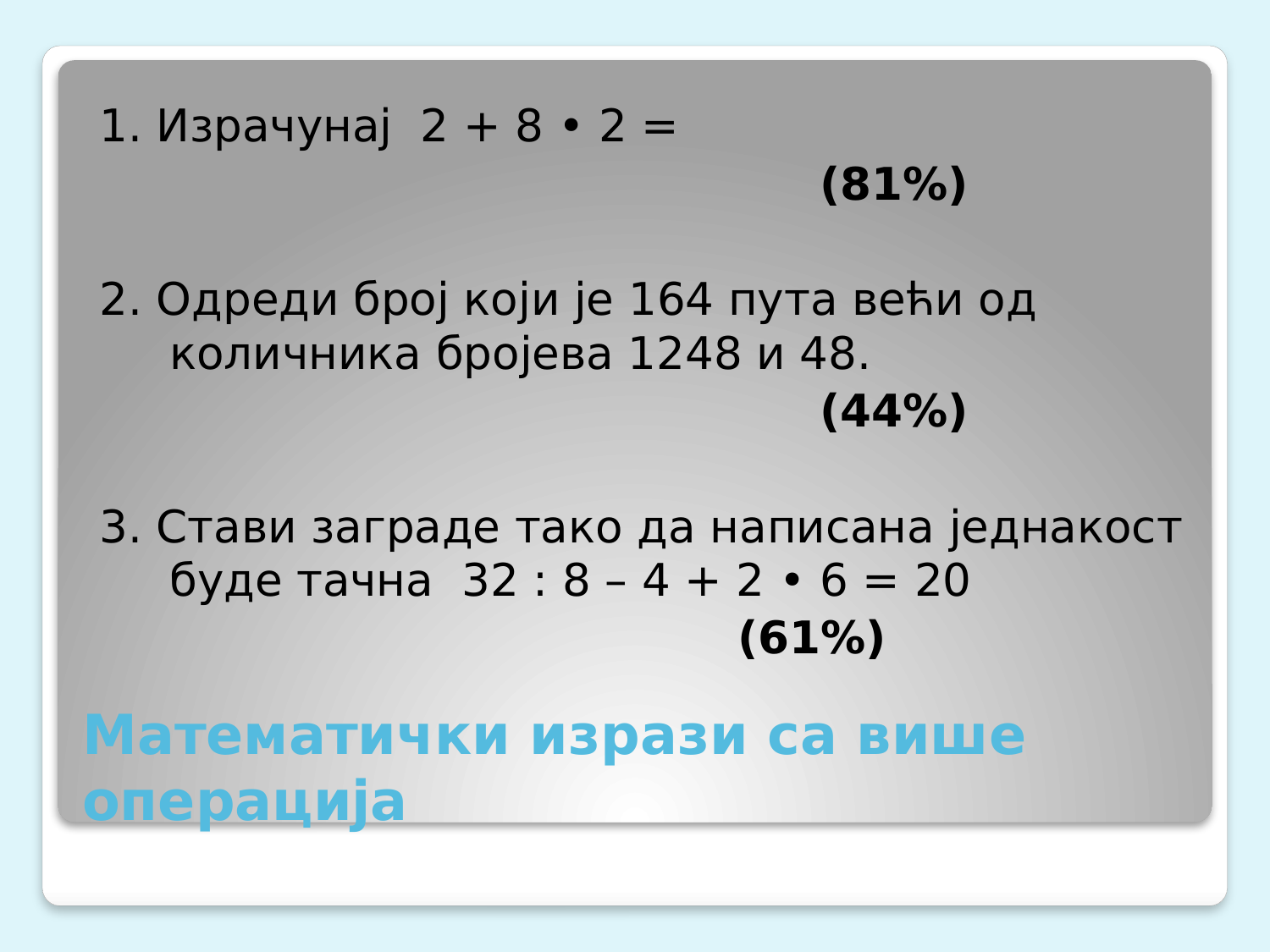

1. Израчунај  2 + 8 • 2 =
                                              (81%)

2. Одреди број који је 164 пута већи од количника бројева 1248 и 48.
                                              (44%)

3. Стави заграде тако да написана једнакост буде тачна  32 : 8 – 4 + 2 • 6 = 20
                                             (61%)
# Математички изрази са више операција